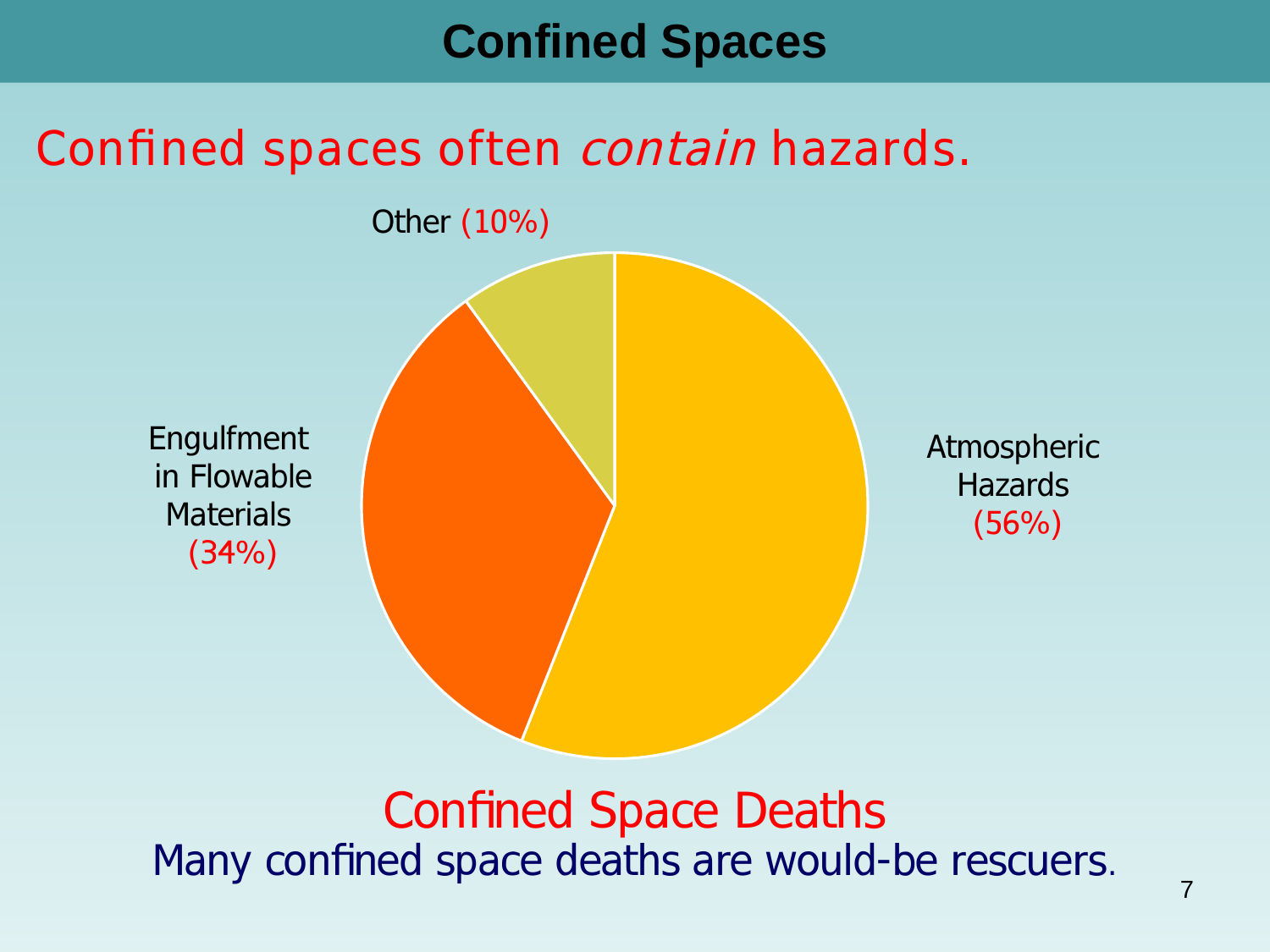

# Confined Spaces
Confined spaces often contain hazards.
Other (10%)

### Chart

| Category | Sales |
|---|---|
| 1st Qtr | 56.0 |
| 2nd Qtr | 34.0 |
| 3rd Qtr | 10.0 |
| 4th Qtr | None |
Engulfment
in Flowable Materials
(34%)
Atmospheric Hazards
 (56%)
Confined Space Deaths
Many confined space deaths are would-be rescuers.
7